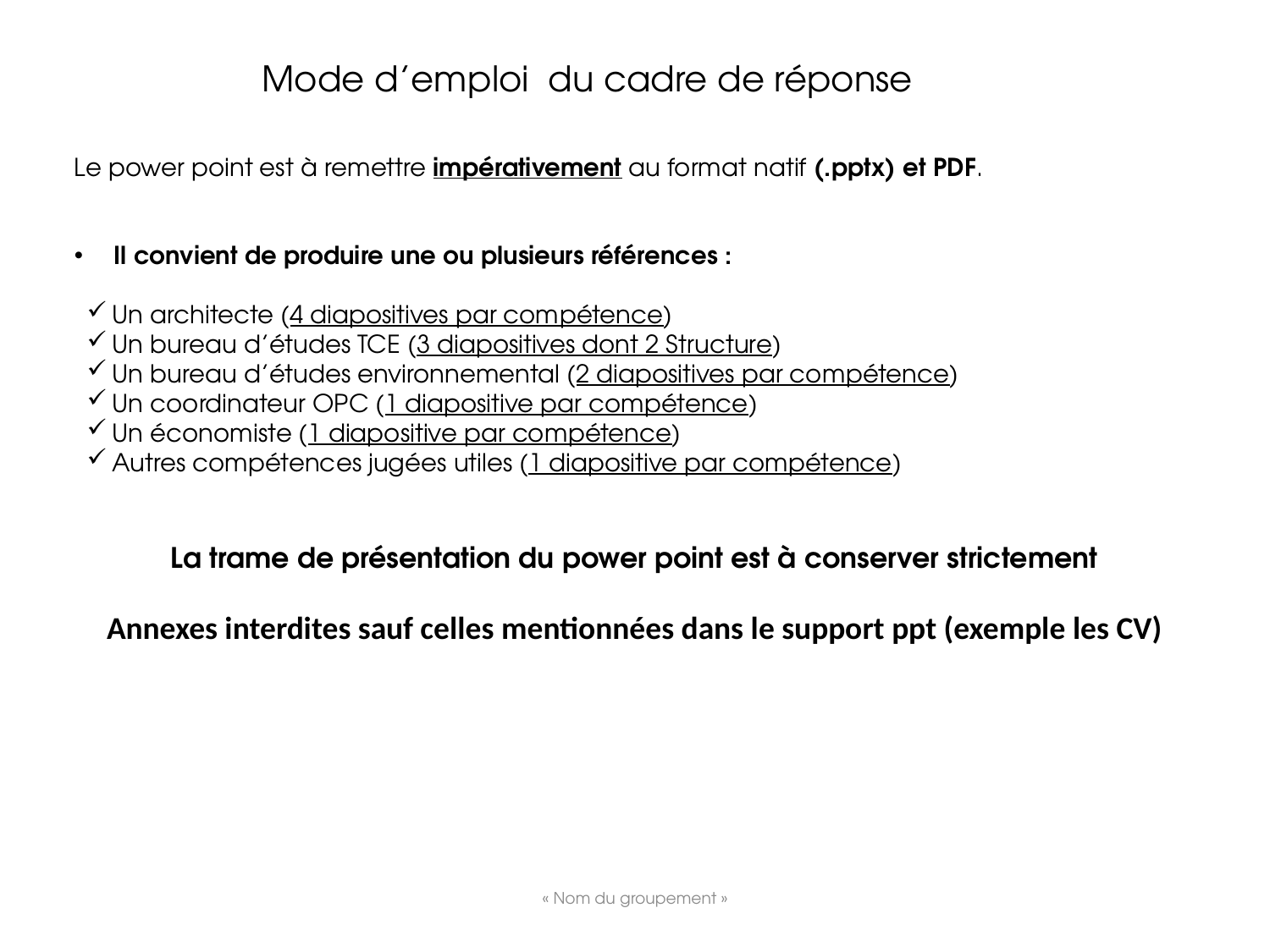

# Mode d’emploi  du cadre de réponse
Le power point est à remettre impérativement au format natif (.pptx) et PDF.

Il convient de produire une ou plusieurs références :

Un architecte (4 diapositives par compétence)
Un bureau d’études TCE (3 diapositives dont 2 Structure)
Un bureau d’études environnemental (2 diapositives par compétence)
Un coordinateur OPC (1 diapositive par compétence)
Un économiste (1 diapositive par compétence)
Autres compétences jugées utiles (1 diapositive par compétence)

La trame de présentation du power point est à conserver strictement

Annexes interdites sauf celles mentionnées dans le support ppt (exemple les CV)

« Nom du groupement »

2